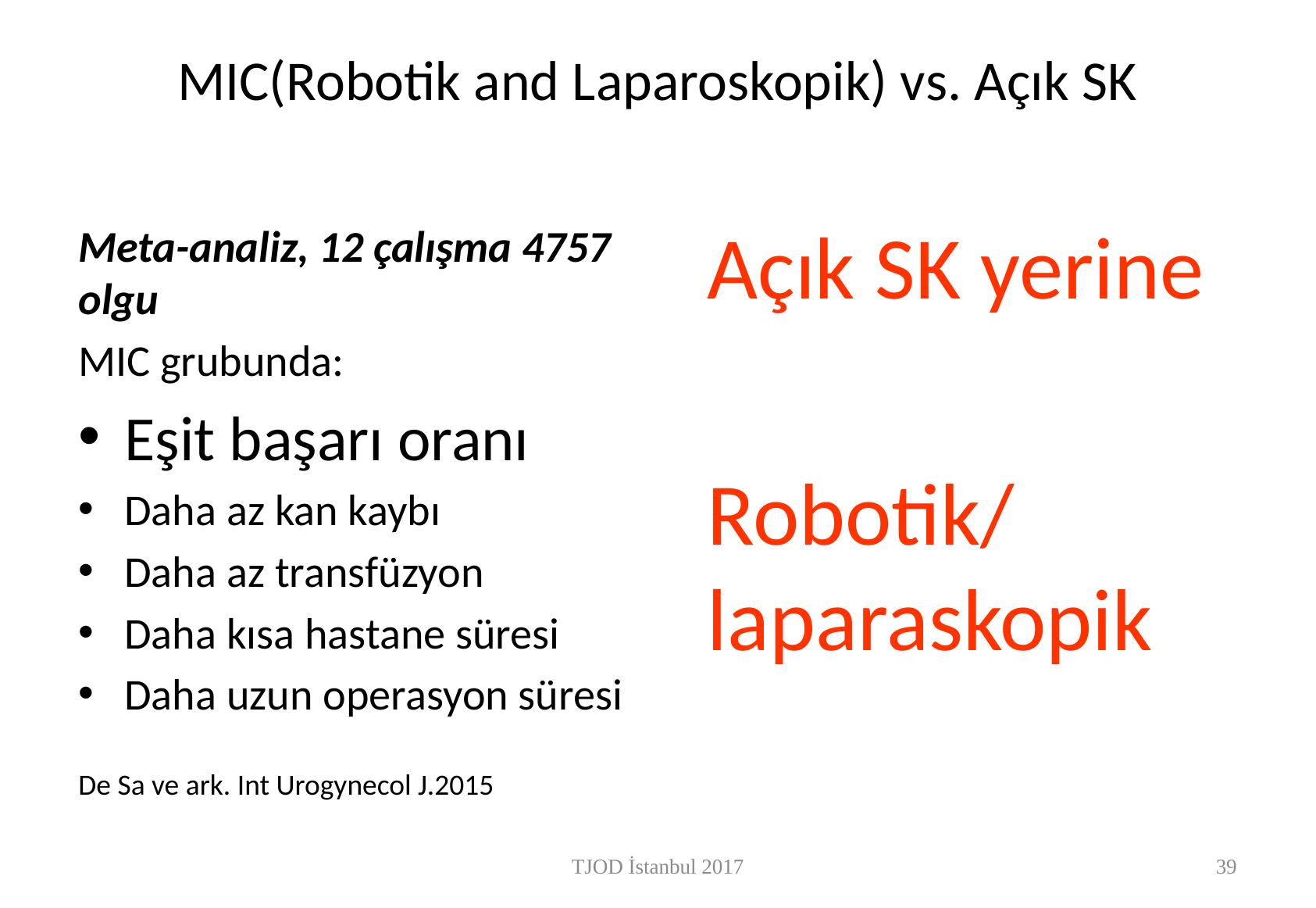

# MIC(Robotik and Laparoskopik) vs. Açık SK
Açık SK yerine

Robotik/ laparaskopik
Meta-analiz, 12 çalışma 4757 olgu
MIC grubunda:
Eşit başarı oranı
Daha az kan kaybı
Daha az transfüzyon
Daha kısa hastane süresi
Daha uzun operasyon süresi

De Sa ve ark. Int Urogynecol J.2015
TJOD İstanbul 2017
39